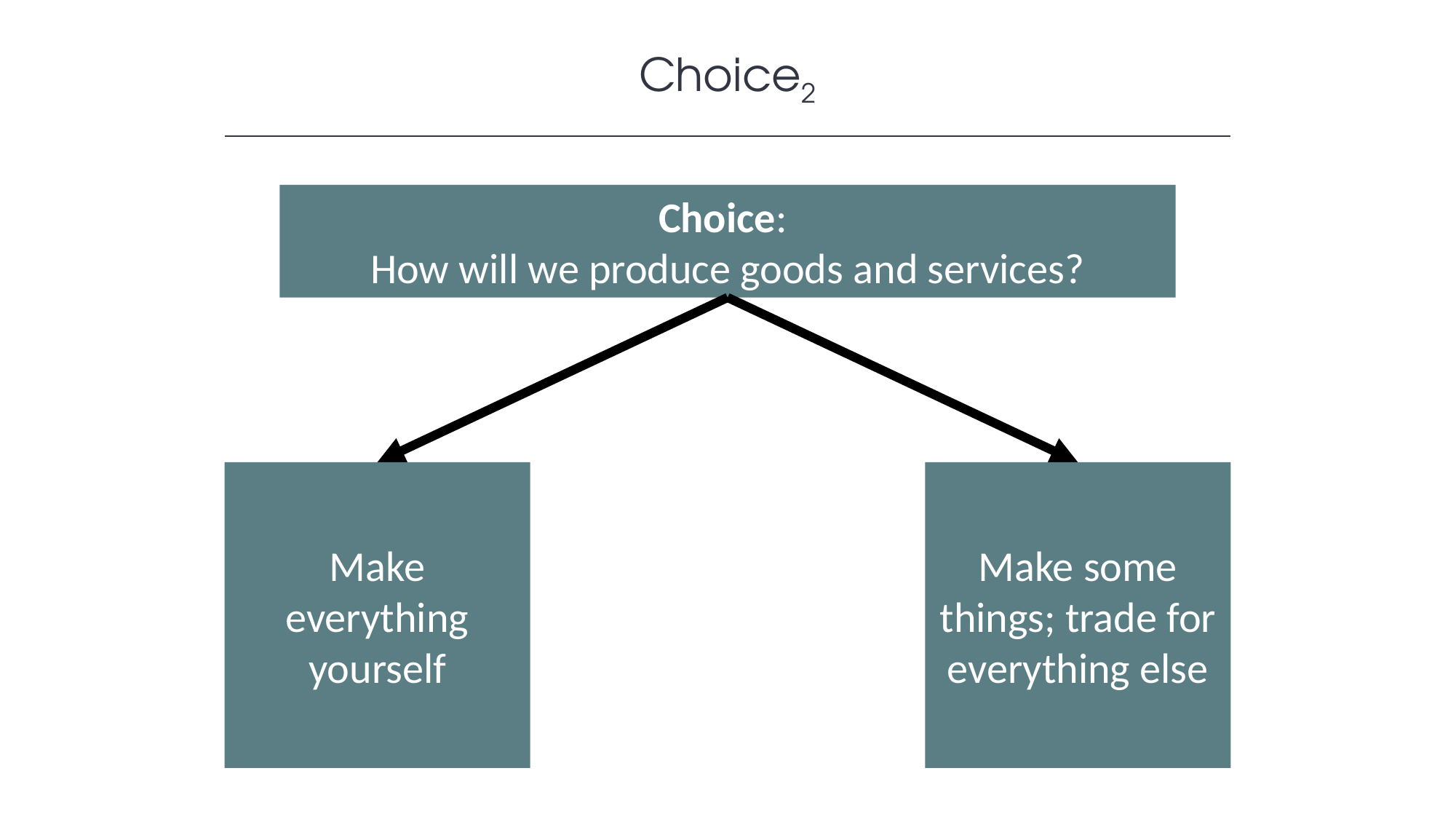

Choice2
Choice:
How will we produce goods and services?
Make everything yourself
Make some things; trade for everything else